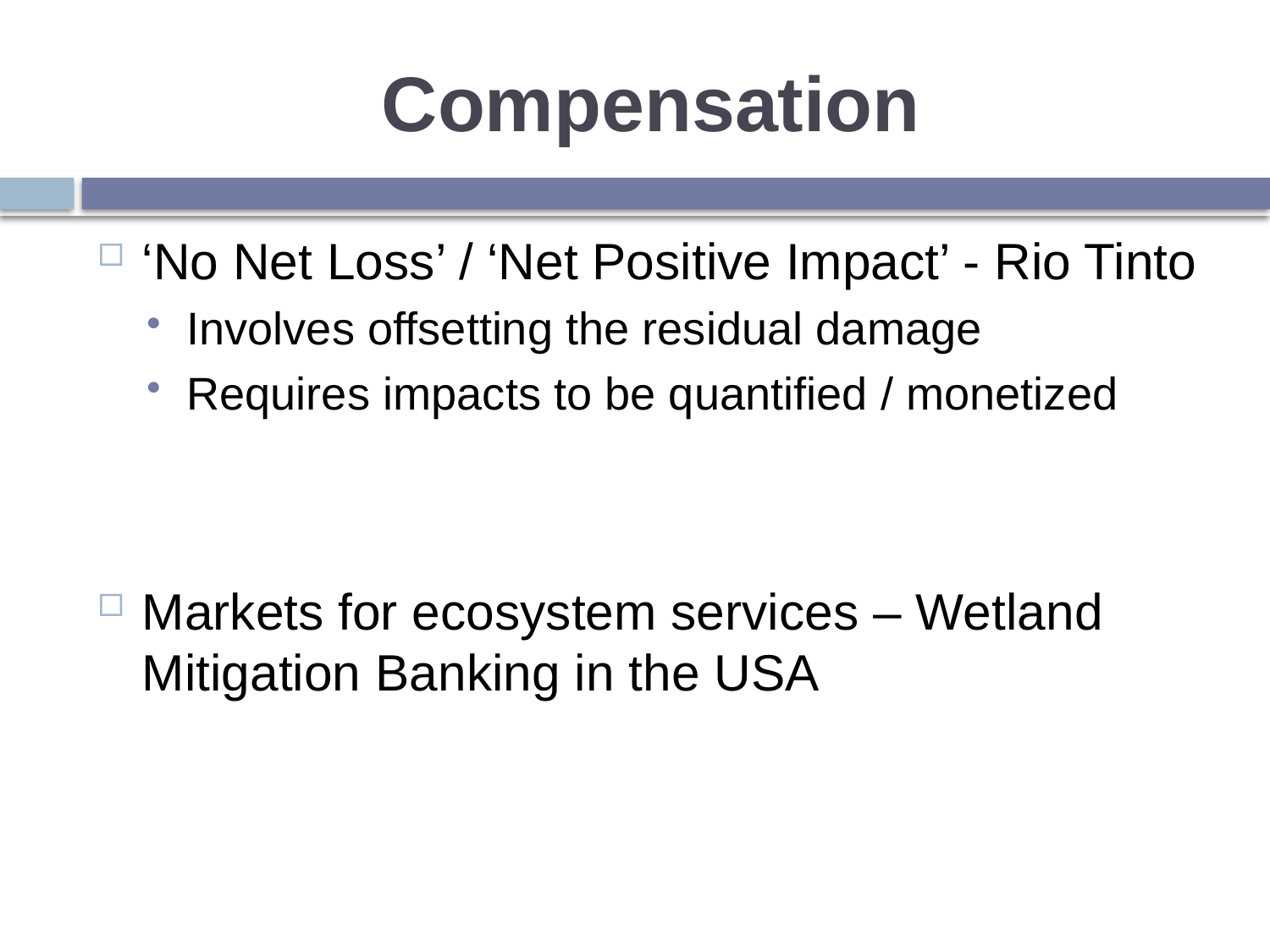

# Compensation
‘No Net Loss’ / ‘Net Positive Impact’ - Rio Tinto
Involves offsetting the residual damage
Requires impacts to be quantified / monetized

Markets for ecosystem services – Wetland Mitigation Banking in the USA